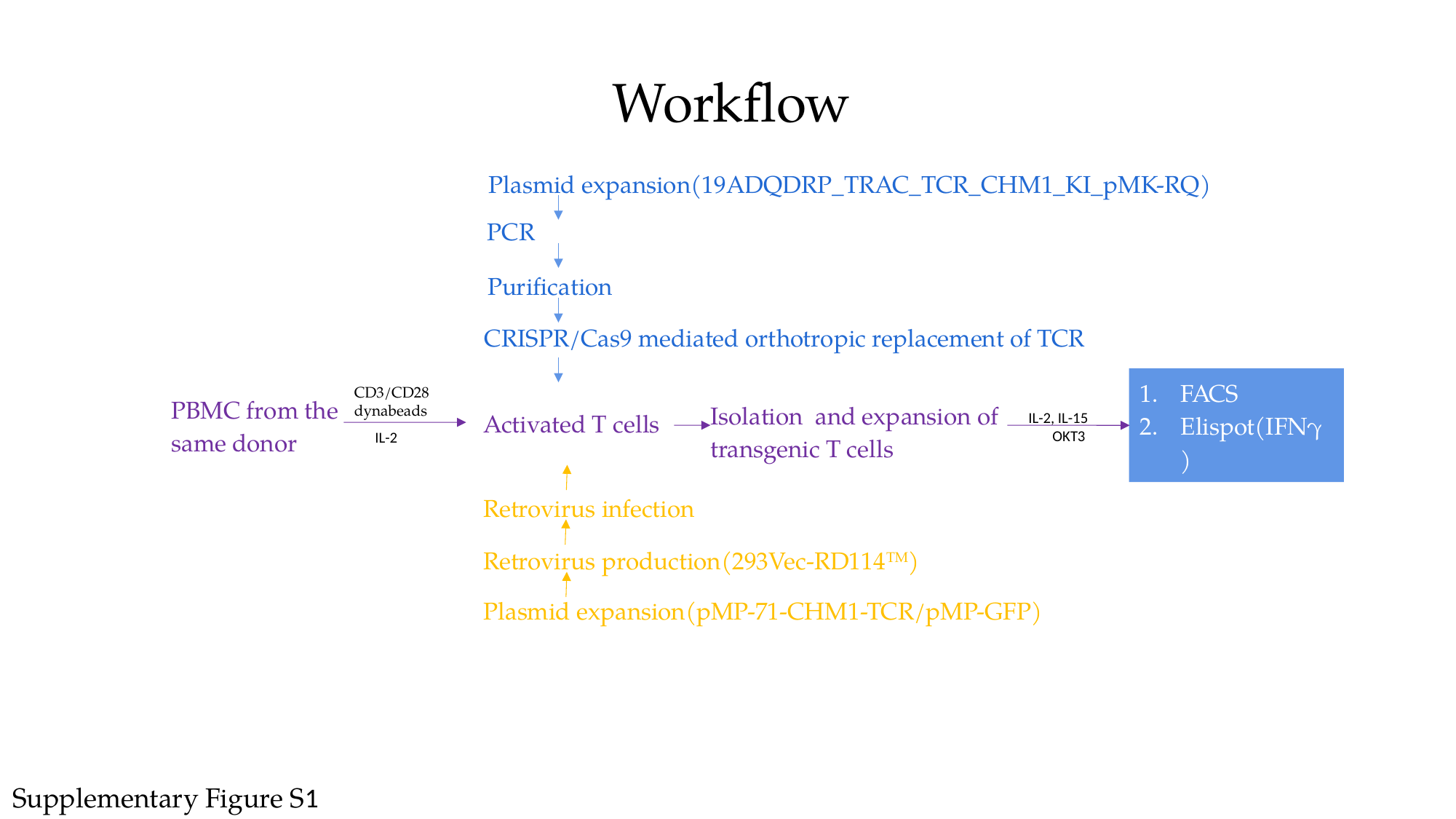

Workflow
Plasmid expansion(19ADQDRP_TRAC_TCR_CHM1_KI_pMK-RQ)
PCR
Purification
CRISPR/Cas9 mediated orthotropic replacement of TCR
FACS
Elispot(IFNγ)
xCelligence
Western blot

CD3/CD28 dynabeads
PBMC from the same donor
Isolation  and expansion of transgenic T cells
IL-2, IL-15
       OKT3
Activated T cells
      IL-2
Retrovirus infection
Retrovirus production(293Vec-RD114TM)
Plasmid expansion(pMP-71-CHM1-TCR/pMP-GFP)
Supplementary Figure S1